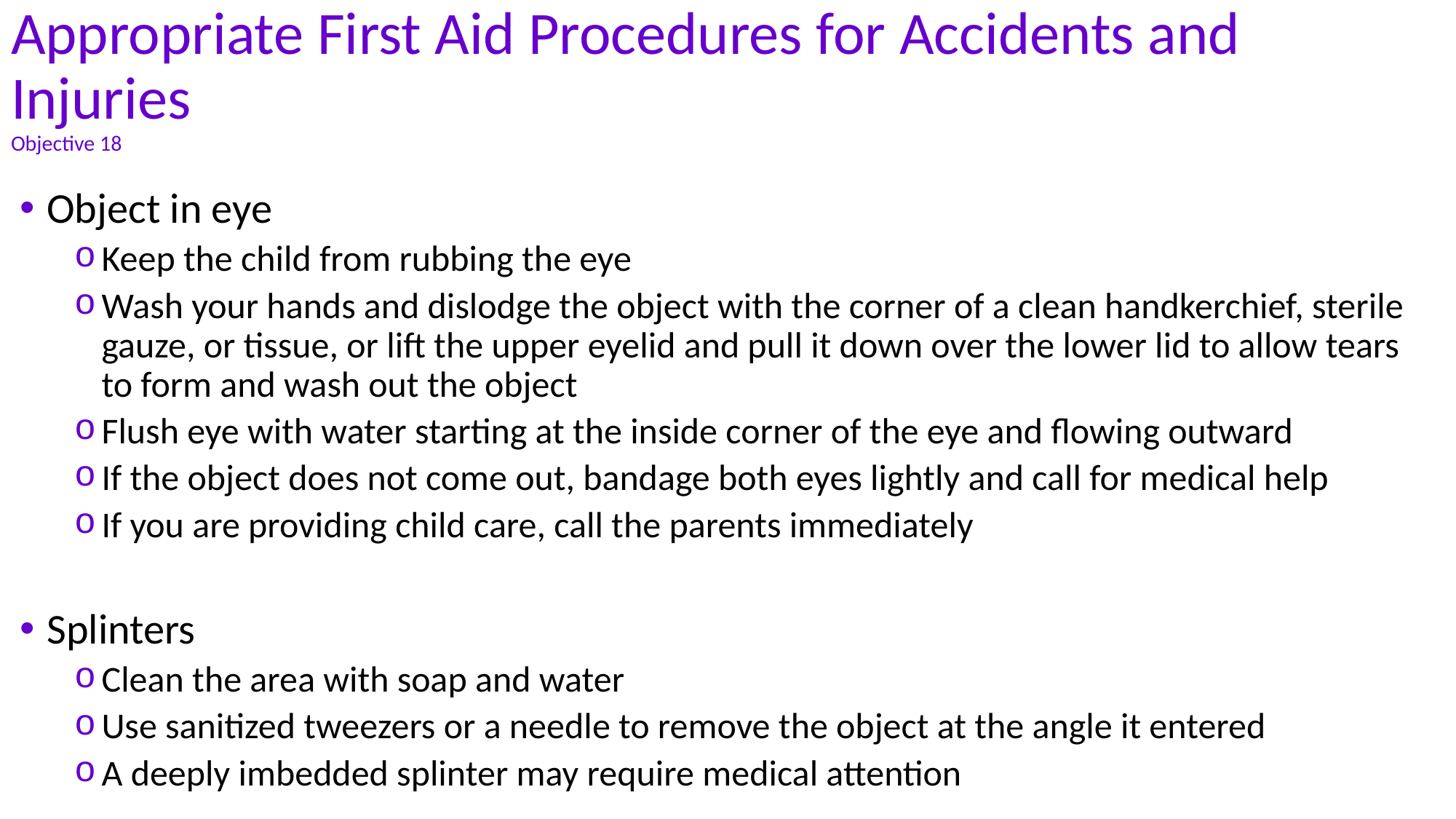

# Appropriate First Aid Procedures for Accidents and Injuries Objective 18
Object in eye
Keep the child from rubbing the eye
Wash your hands and dislodge the object with the corner of a clean handkerchief, sterile gauze, or tissue, or lift the upper eyelid and pull it down over the lower lid to allow tears to form and wash out the object
Flush eye with water starting at the inside corner of the eye and flowing outward
If the object does not come out, bandage both eyes lightly and call for medical help
If you are providing child care, call the parents immediately

Splinters
Clean the area with soap and water
Use sanitized tweezers or a needle to remove the object at the angle it entered
A deeply imbedded splinter may require medical attention